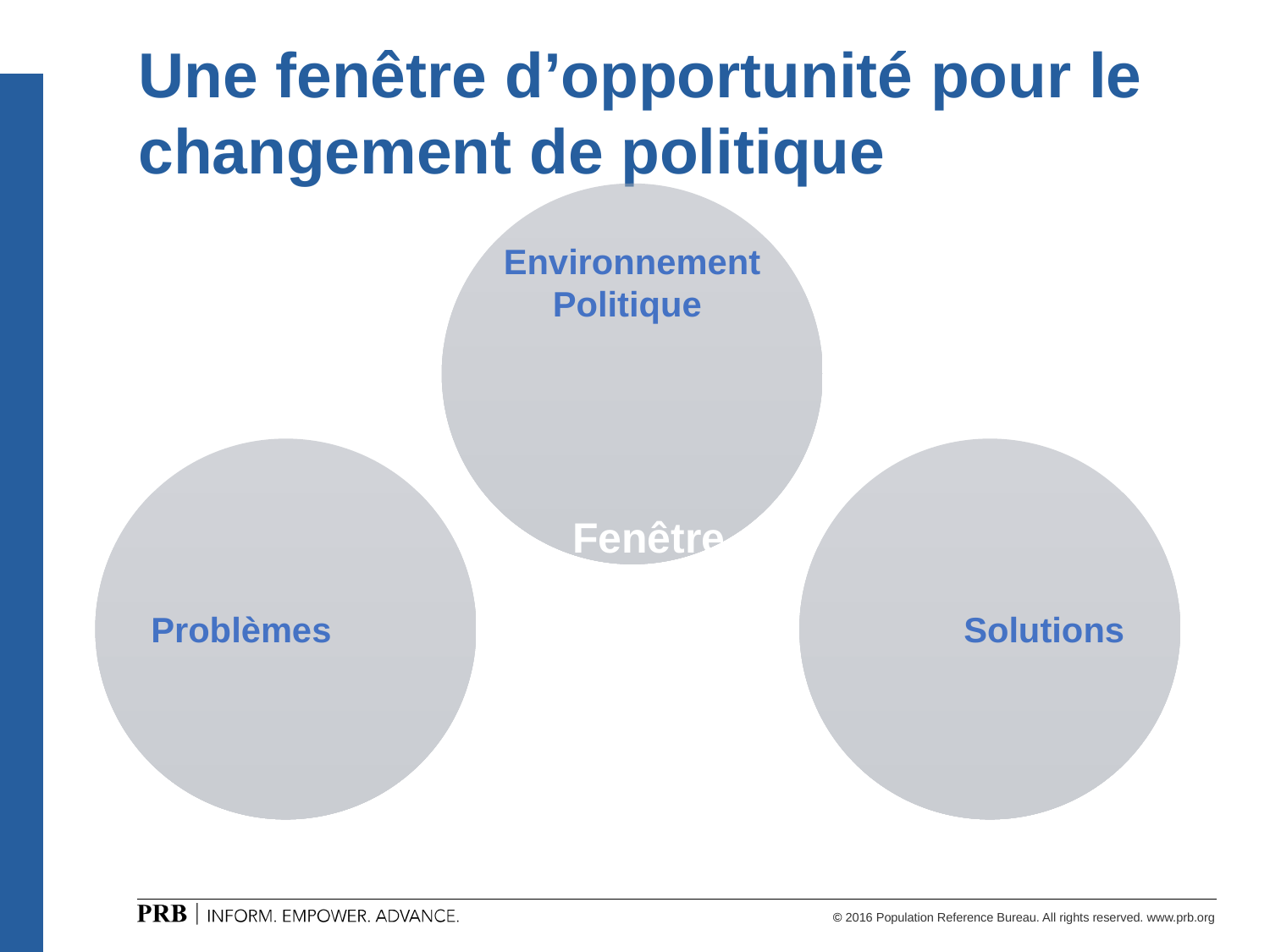

Une fenêtre d’opportunité pour le changement de politique

Environnement Politique
Problèmes
Solutions
Fenêtre d’opportunité